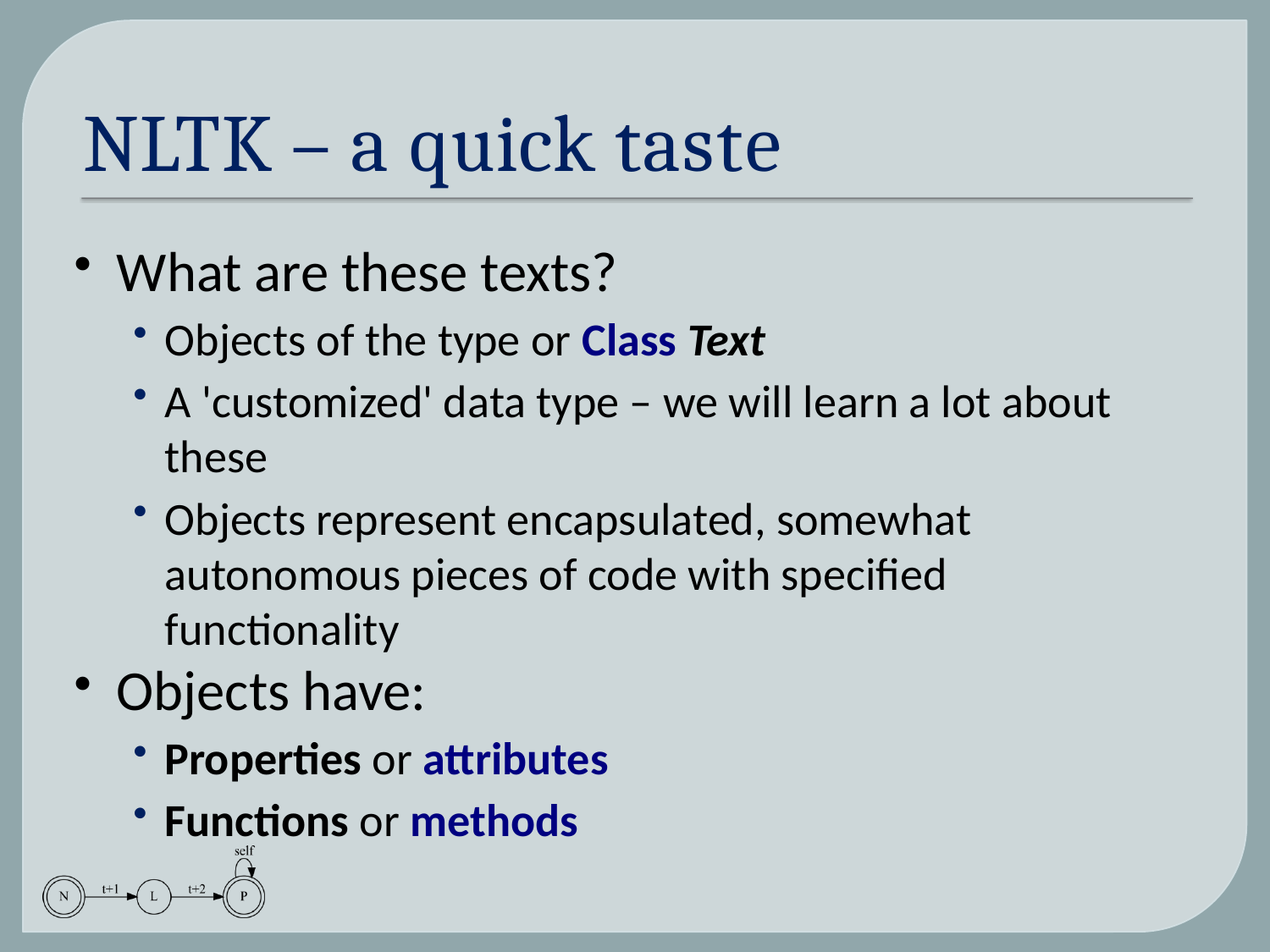

# NLTK – a quick taste
What are these texts?
Objects of the type or Class Text
A 'customized' data type – we will learn a lot about these
Objects represent encapsulated, somewhat autonomous pieces of code with specified functionality
Objects have:
Properties or attributes
Functions or methods